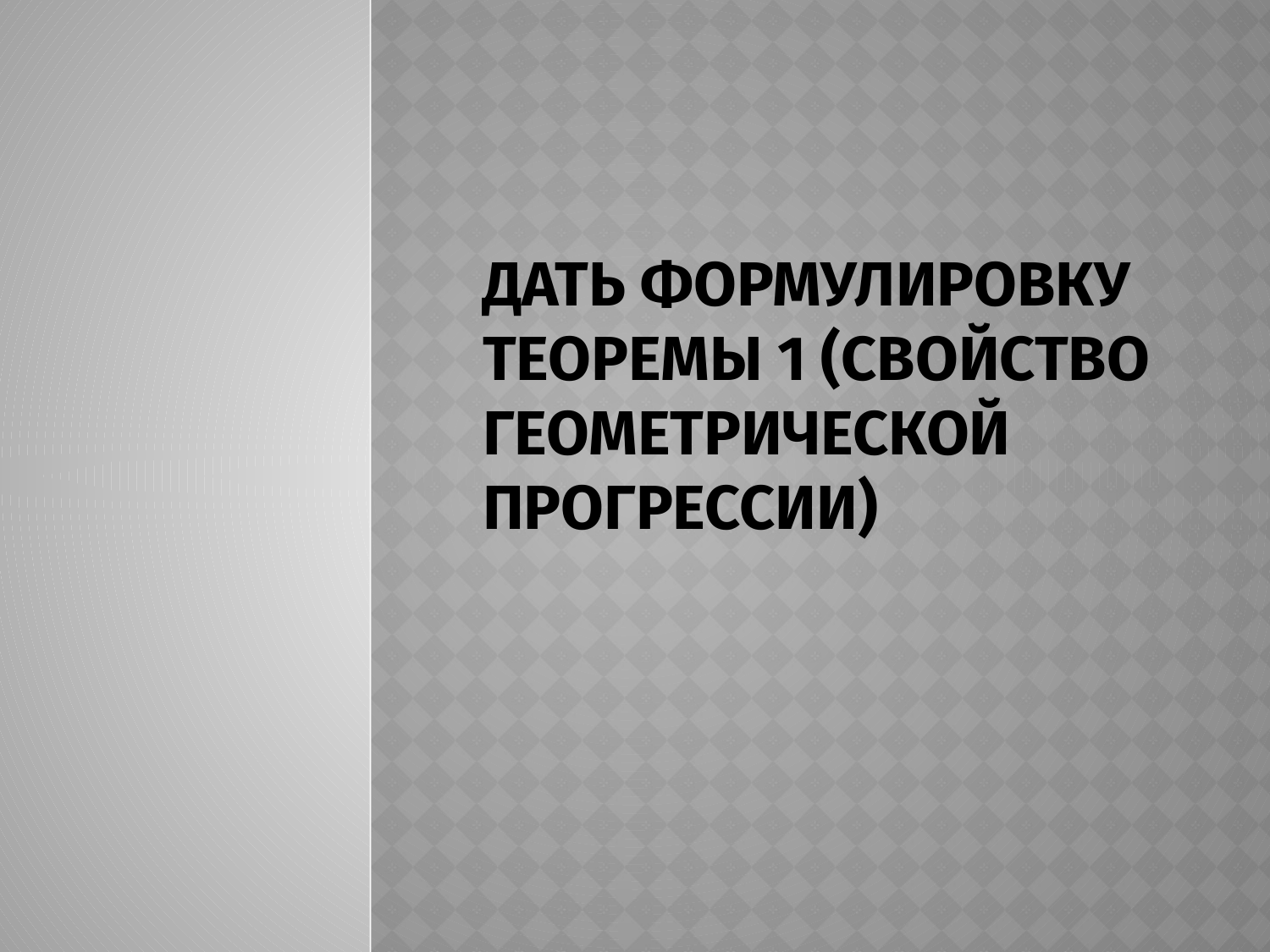

# Дать формулировку теоремы 1 (свойство геометрической прогрессии)